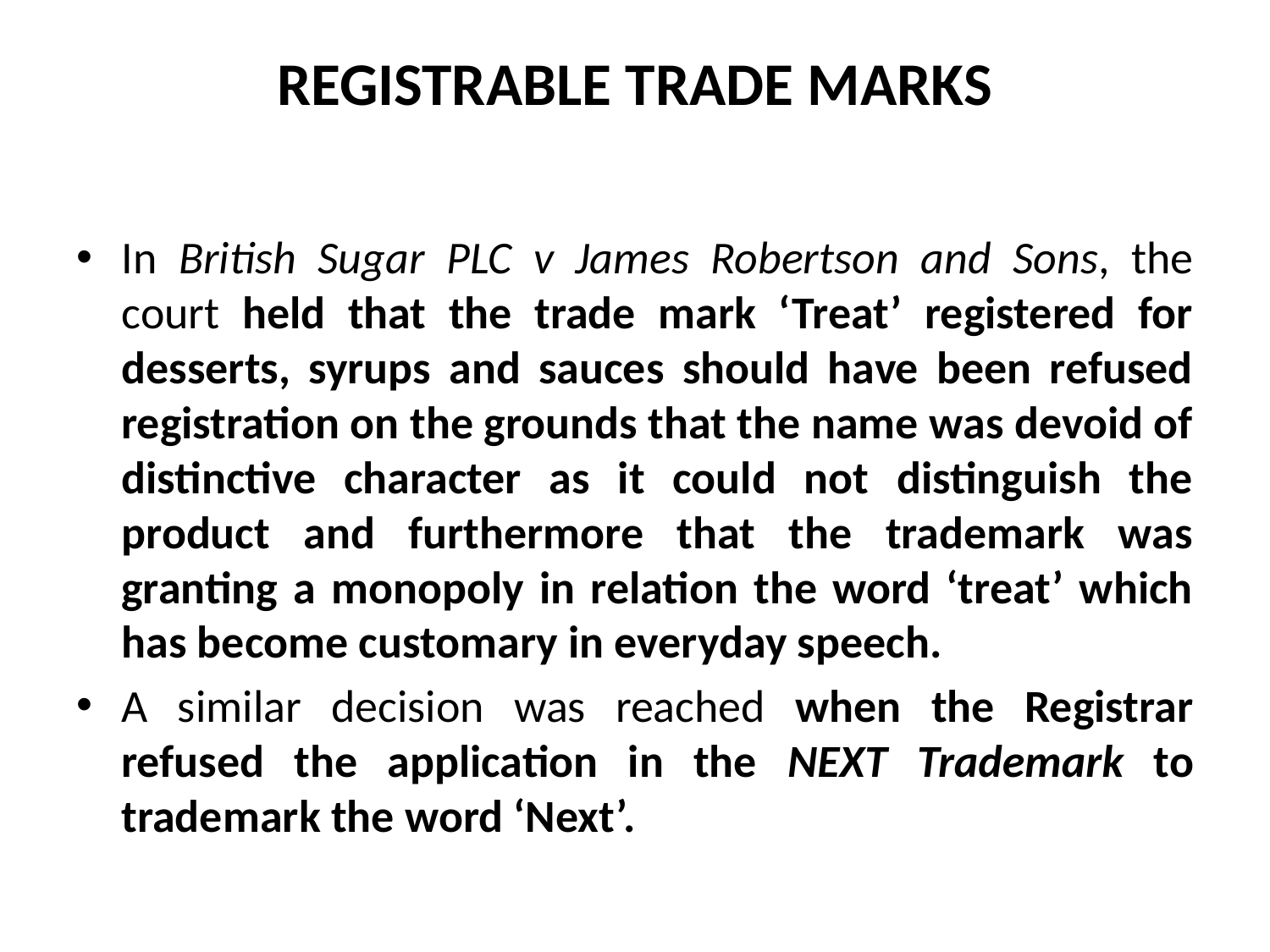

# REGISTRABLE TRADE MARKS
In British Sugar PLC v James Robertson and Sons, the court held that the trade mark ‘Treat’ registered for desserts, syrups and sauces should have been refused registration on the grounds that the name was devoid of distinctive character as it could not distinguish the product and furthermore that the trademark was granting a monopoly in relation the word ‘treat’ which has become customary in everyday speech.
A similar decision was reached when the Registrar refused the application in the NEXT Trademark to trademark the word ‘Next’.